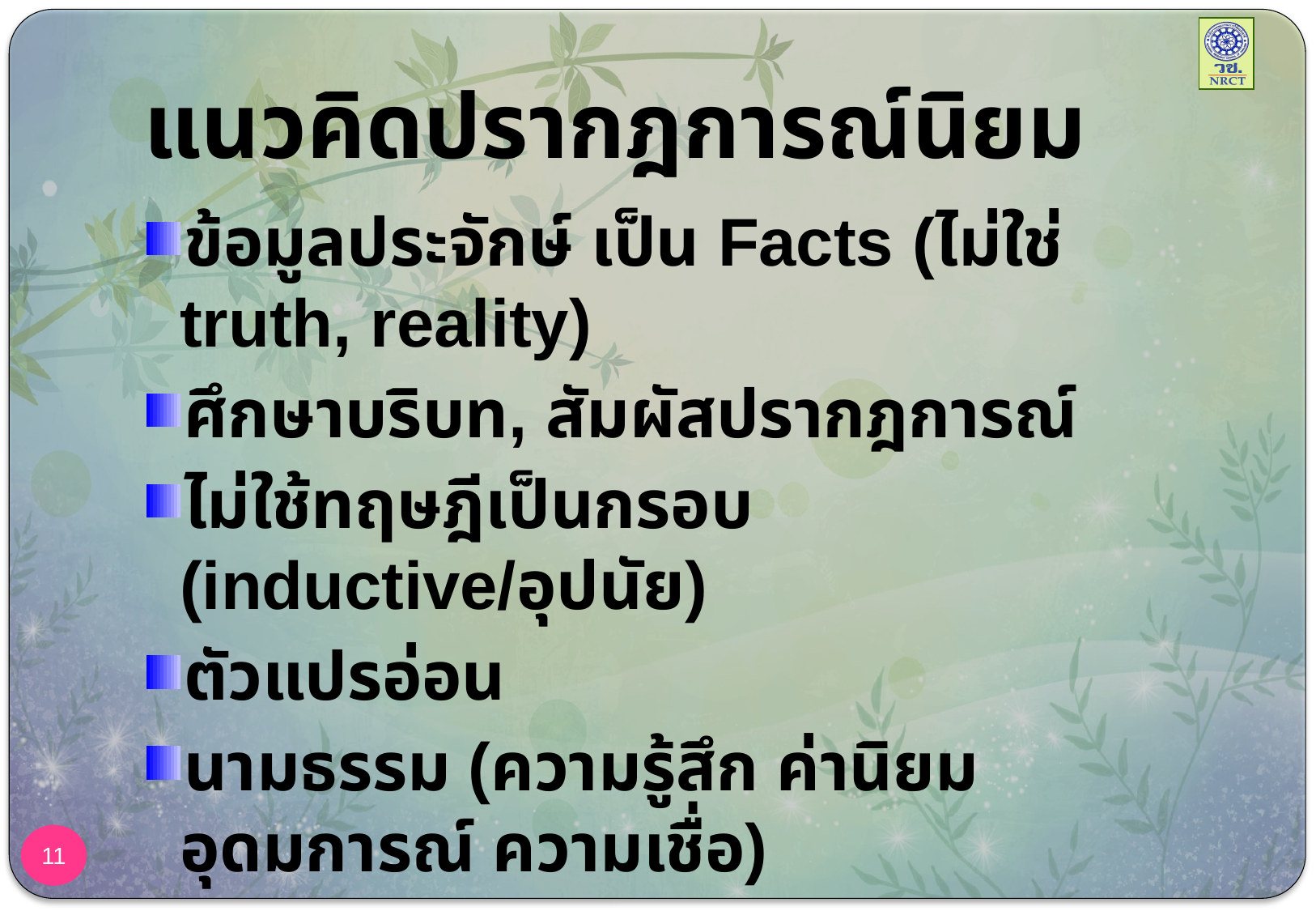

# แนวคิดปรากฎการณ์นิยม
ข้อมูลประจักษ์ เป็น Facts (ไม่ใช่ truth, reality)
ศึกษาบริบท, สัมผัสปรากฎการณ์
ไม่ใช้ทฤษฎีเป็นกรอบ (inductive/อุปนัย)
ตัวแปรอ่อน
นามธรรม (ความรู้สึก ค่านิยม อุดมการณ์ ความเชื่อ)
มิติ
ความหมาย, คำอธิบาย
11